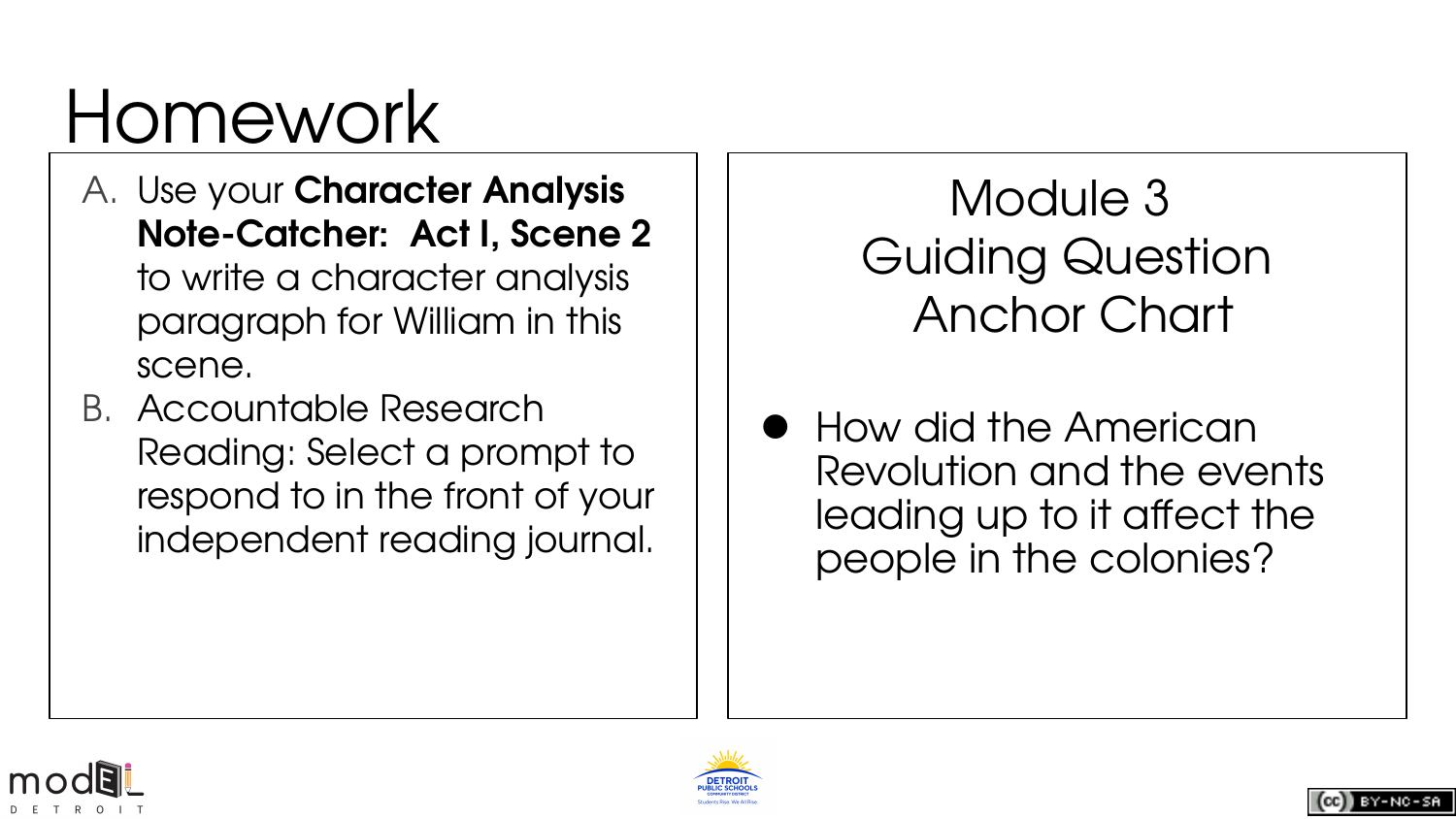

# Homework
Use your Character Analysis Note-Catcher:  Act I, Scene 2 to write a character analysis paragraph for William in this scene.
Accountable Research Reading: Select a prompt to respond to in the front of your independent reading journal.

Module 3
Guiding Question
 Anchor Chart

How did the American Revolution and the events leading up to it affect the people in the colonies?